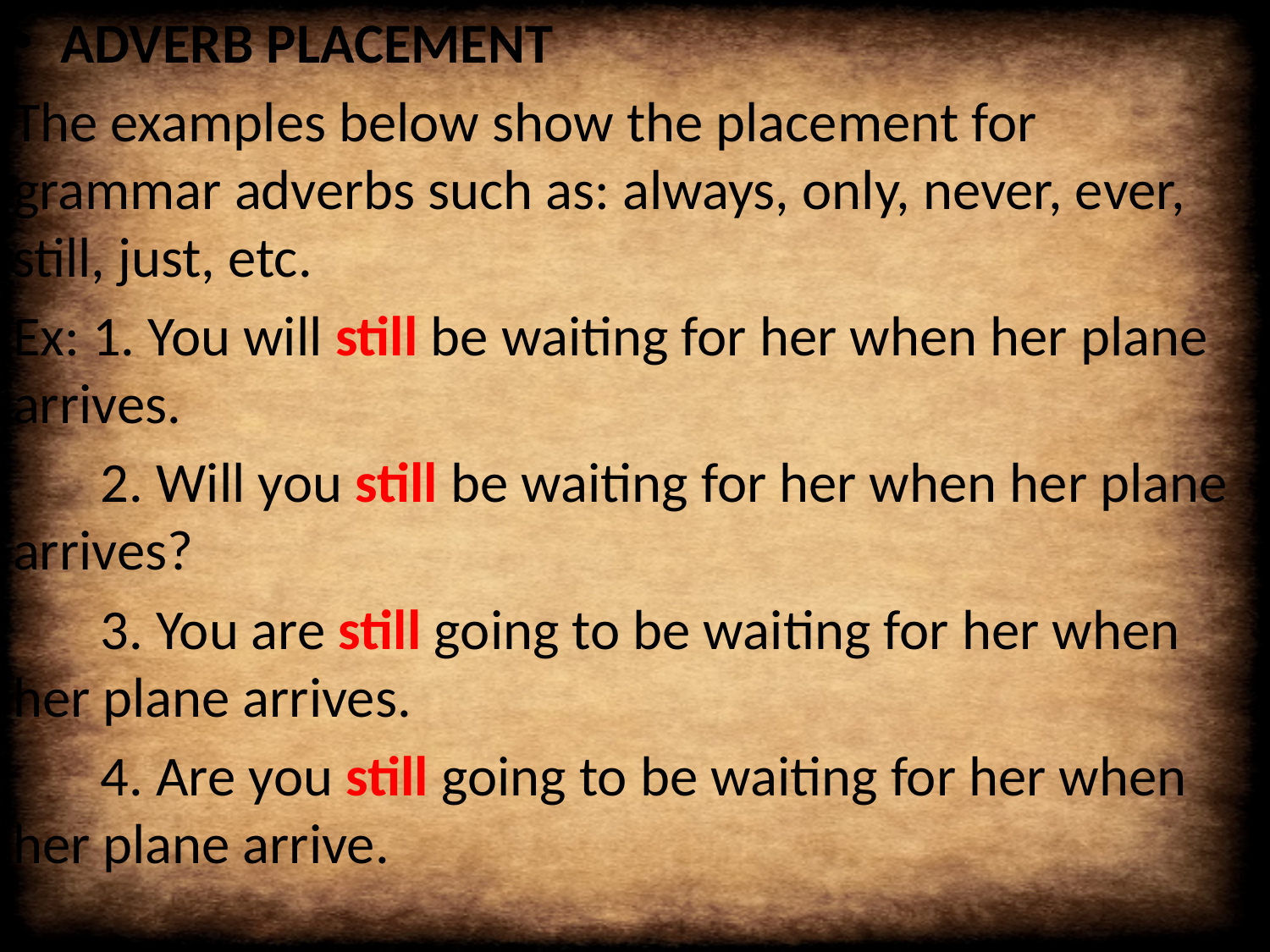

ADVERB PLACEMENT
The examples below show the placement for grammar adverbs such as: always, only, never, ever, still, just, etc.
Ex: 1. You will still be waiting for her when her plane arrives.
2. Will you still be waiting for her when her plane arrives?
3. You are still going to be waiting for her when her plane arrives.
4. Are you still going to be waiting for her when her plane arrive.